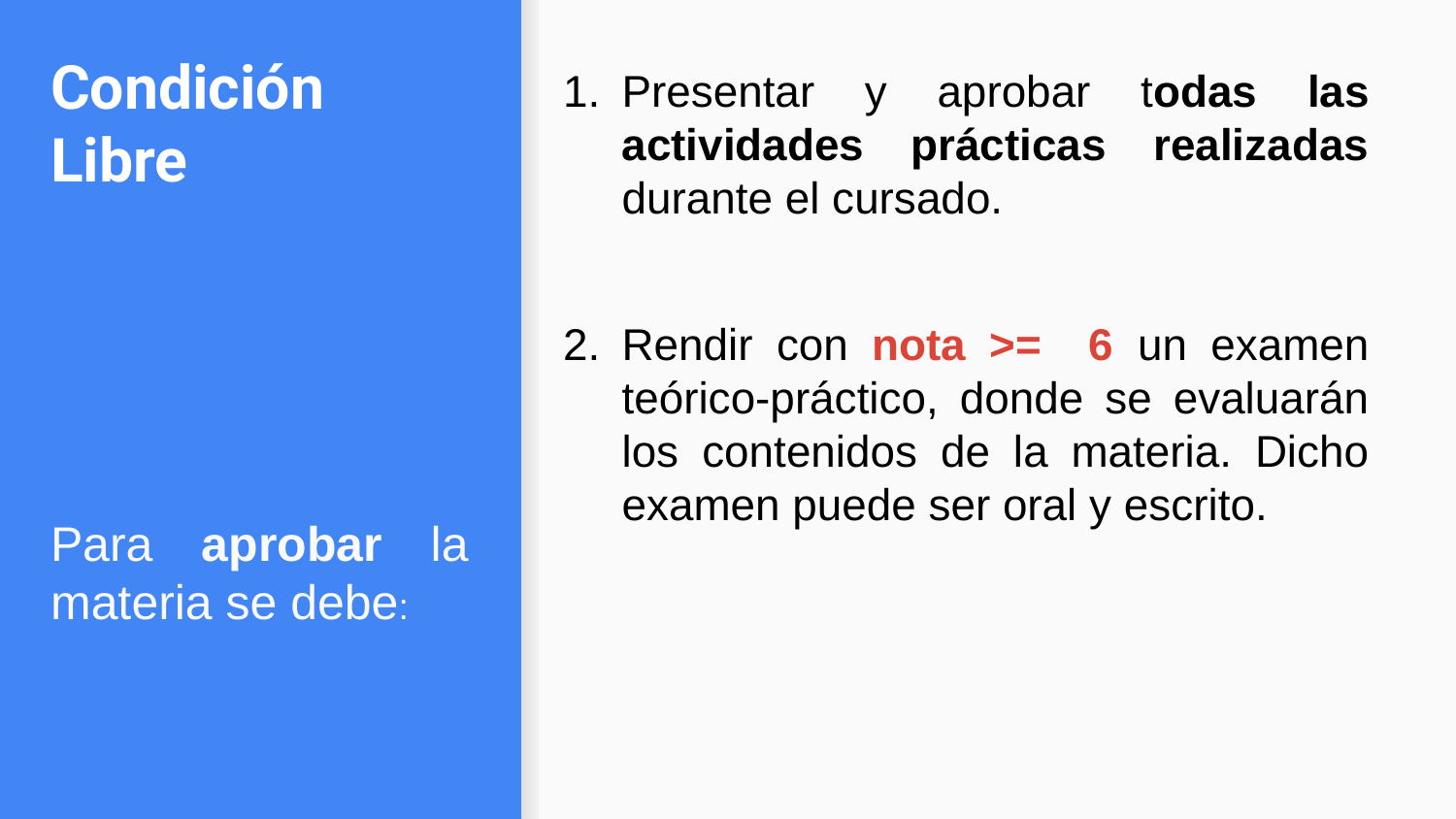

Presentar y aprobar todas las actividades prácticas realizadas durante el cursado.

Rendir con nota >=  6 un examen teórico-práctico, donde se evaluarán los contenidos de la materia. Dicho examen puede ser oral y escrito.
# Condición Libre
Para aprobar la materia se debe: